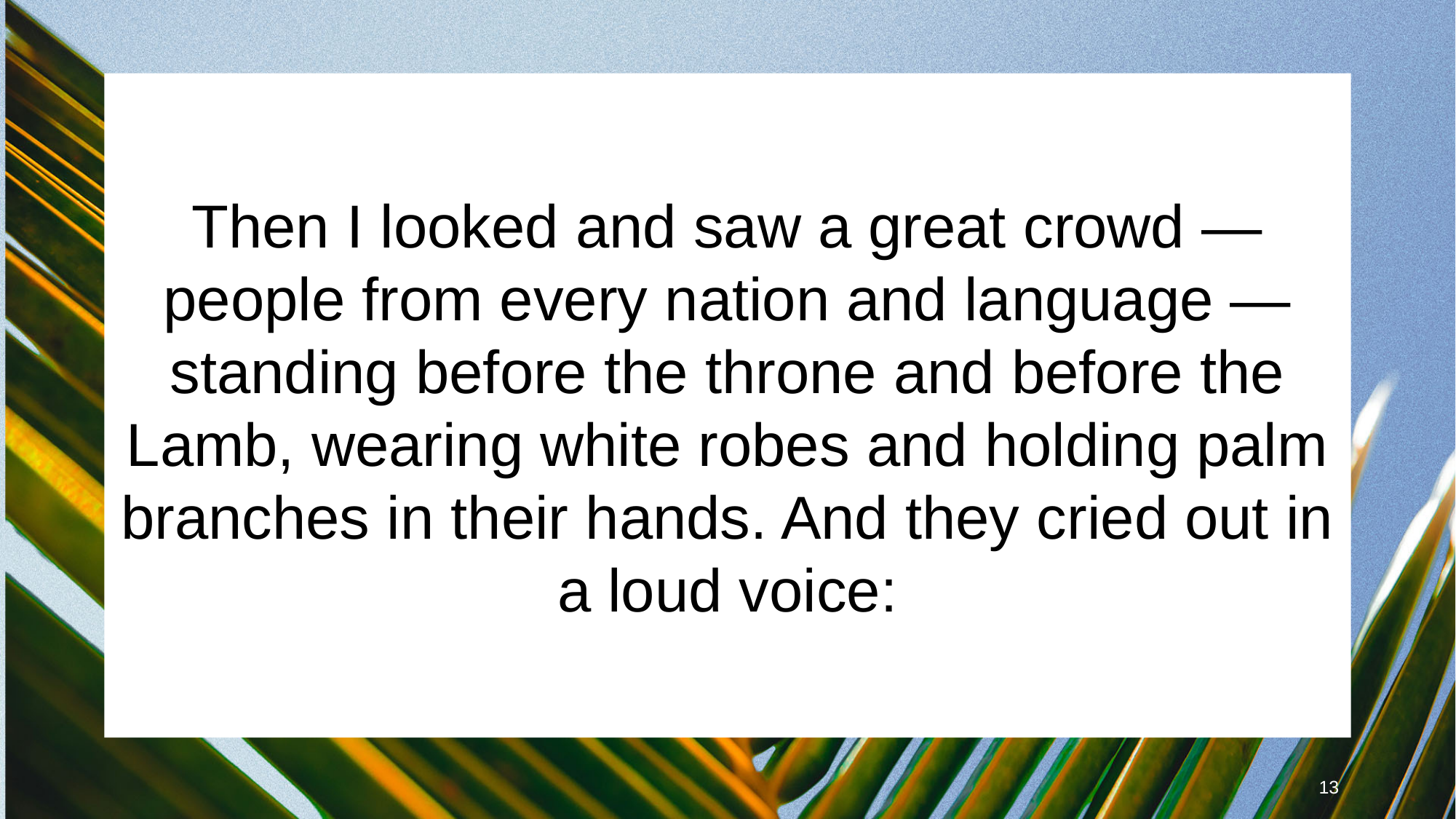

Then I looked and saw a great crowd — people from every nation and language — standing before the throne and before the Lamb, wearing white robes and holding palm branches in their hands. And they cried out in a loud voice:
13